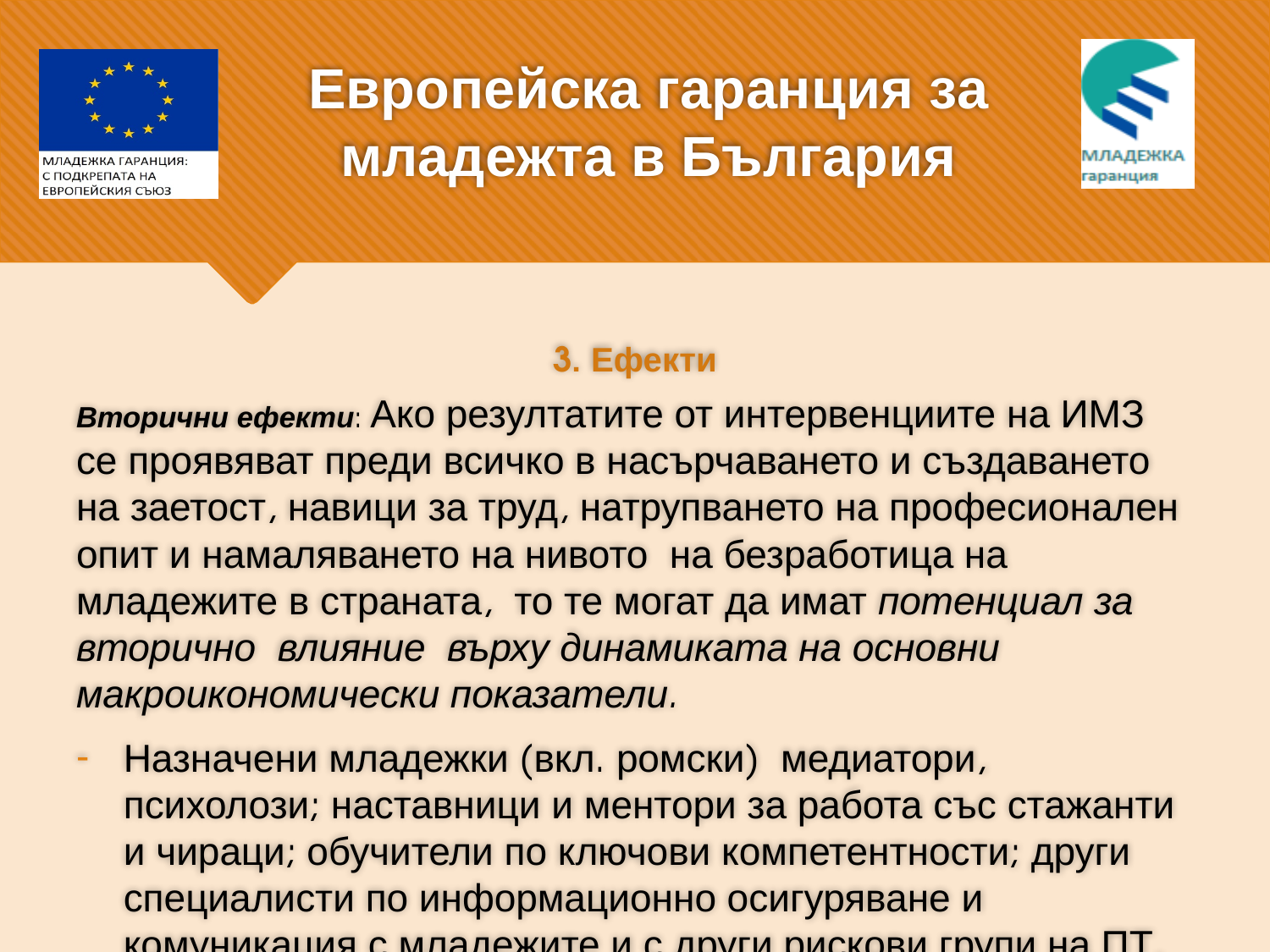

# Европейска гаранция за младежта в България
3. Ефекти
Вторични ефекти: Ако резултатите от интервенциите на ИМЗ се проявяват преди всичко в насърчаването и създаването на заетост, навици за труд, натрупването на професионален опит и намаляването на нивото  на безработица на младежите в страната,  то те могат да имат потенциал за вторично  влияние  върху динамиката на основни макроикономически показатели.
Назначени младежки (вкл. ромски)  медиатори, психолози; наставници и ментори за работа със стажанти и чираци; обучители по ключови компетентности; други специалисти по информационно осигуряване и комуникация с младежите и с други рискови групи на ПТ.